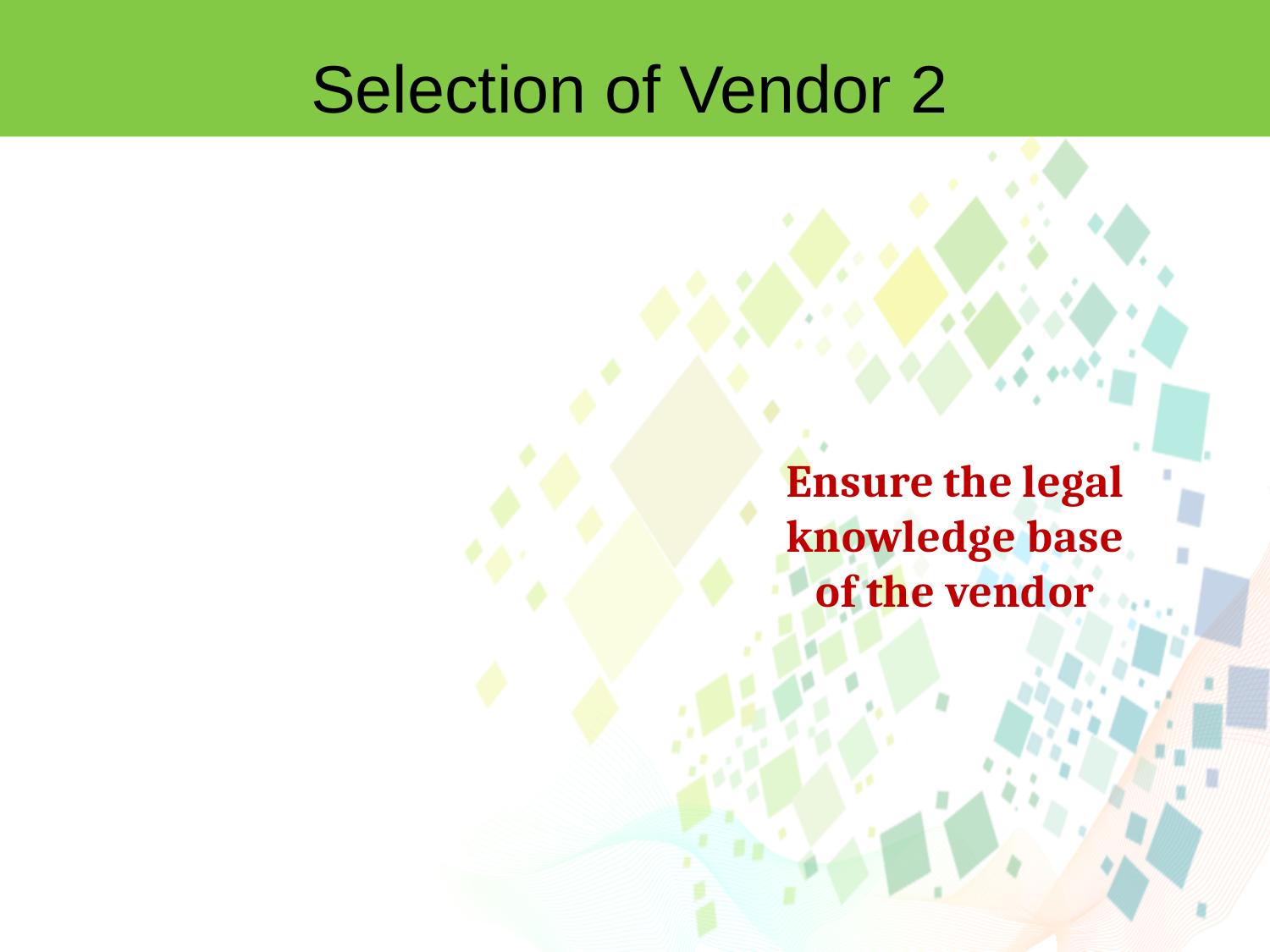

Selection of Vendor 2
Ensure the legal knowledge base of the vendor